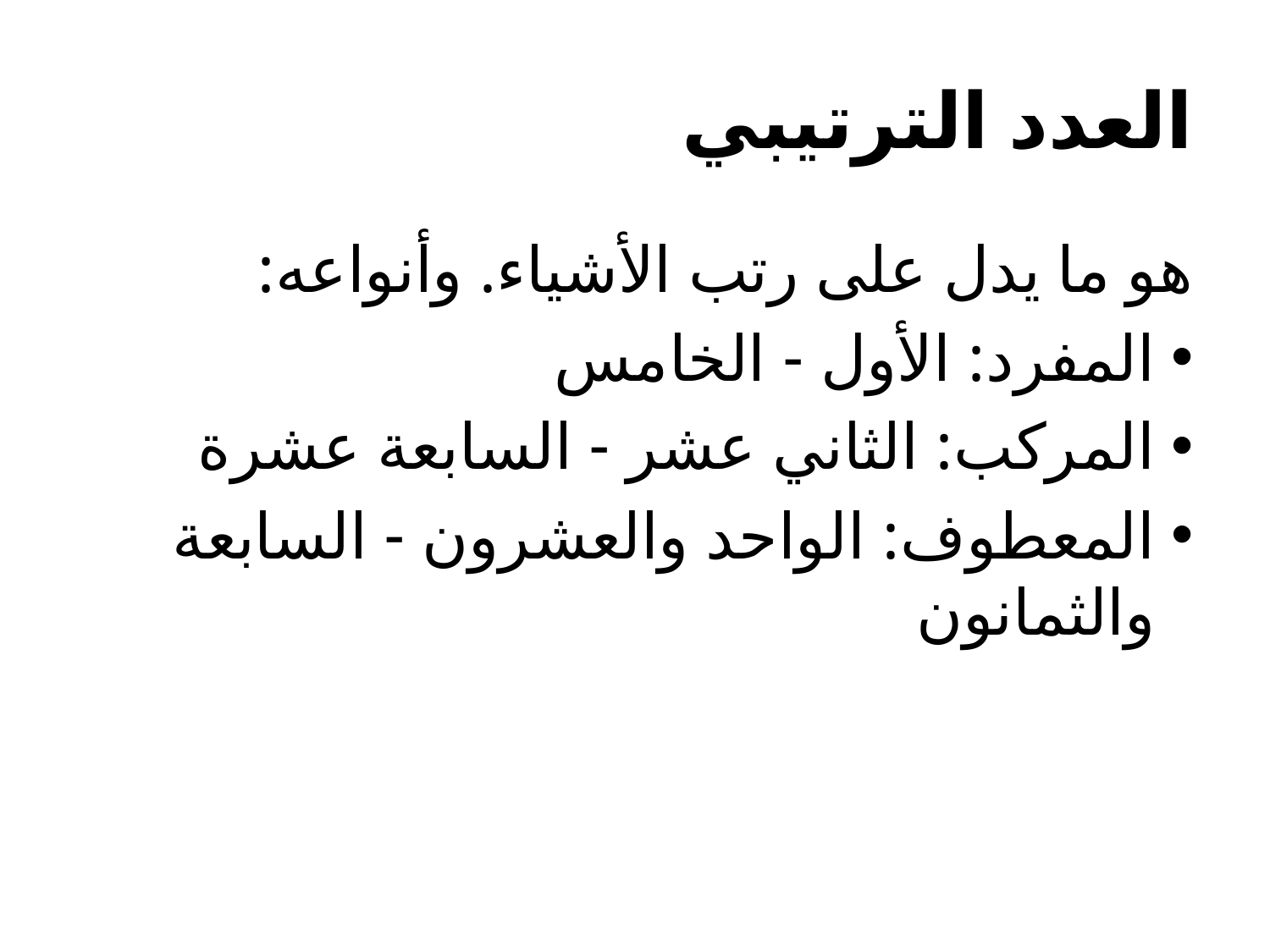

# العدد الترتيبي
هو ما يدل على رتب الأشياء. وأنواعه:
المفرد: الأول - الخامس
المركب: الثاني عشر - السابعة عشرة
المعطوف: الواحد والعشرون - السابعة والثمانون